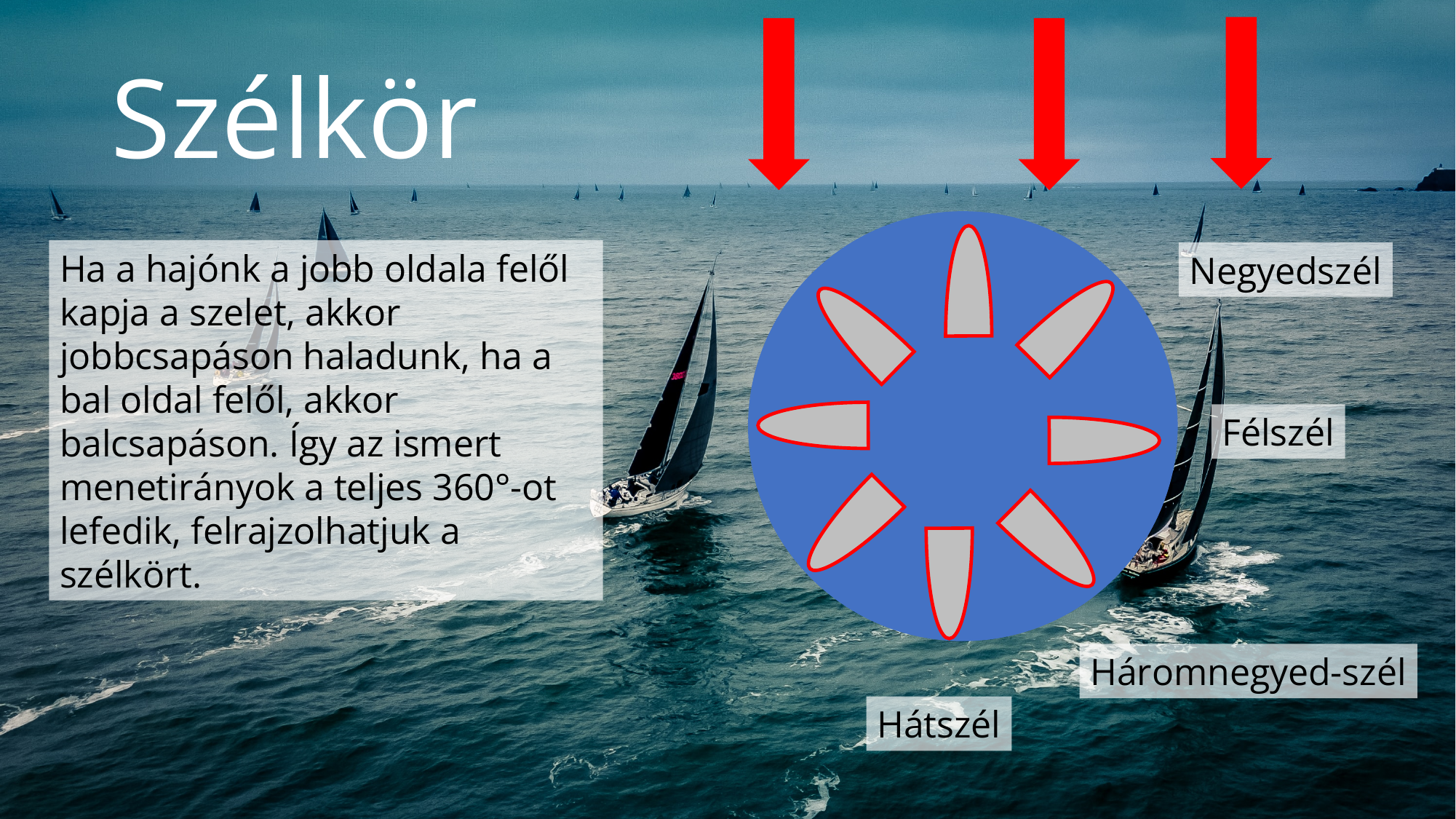

# Szélkör

Ha a hajónk a jobb oldala felől
kapja a szelet, akkor jobbcsapáson haladunk, ha a bal oldal felől, akkor balcsapáson. Így az ismert
menetirányok a teljes 360°-ot lefedik, felrajzolhatjuk a szélkört.
Negyedszél

Félszél

Háromnegyed-szél
Hátszél